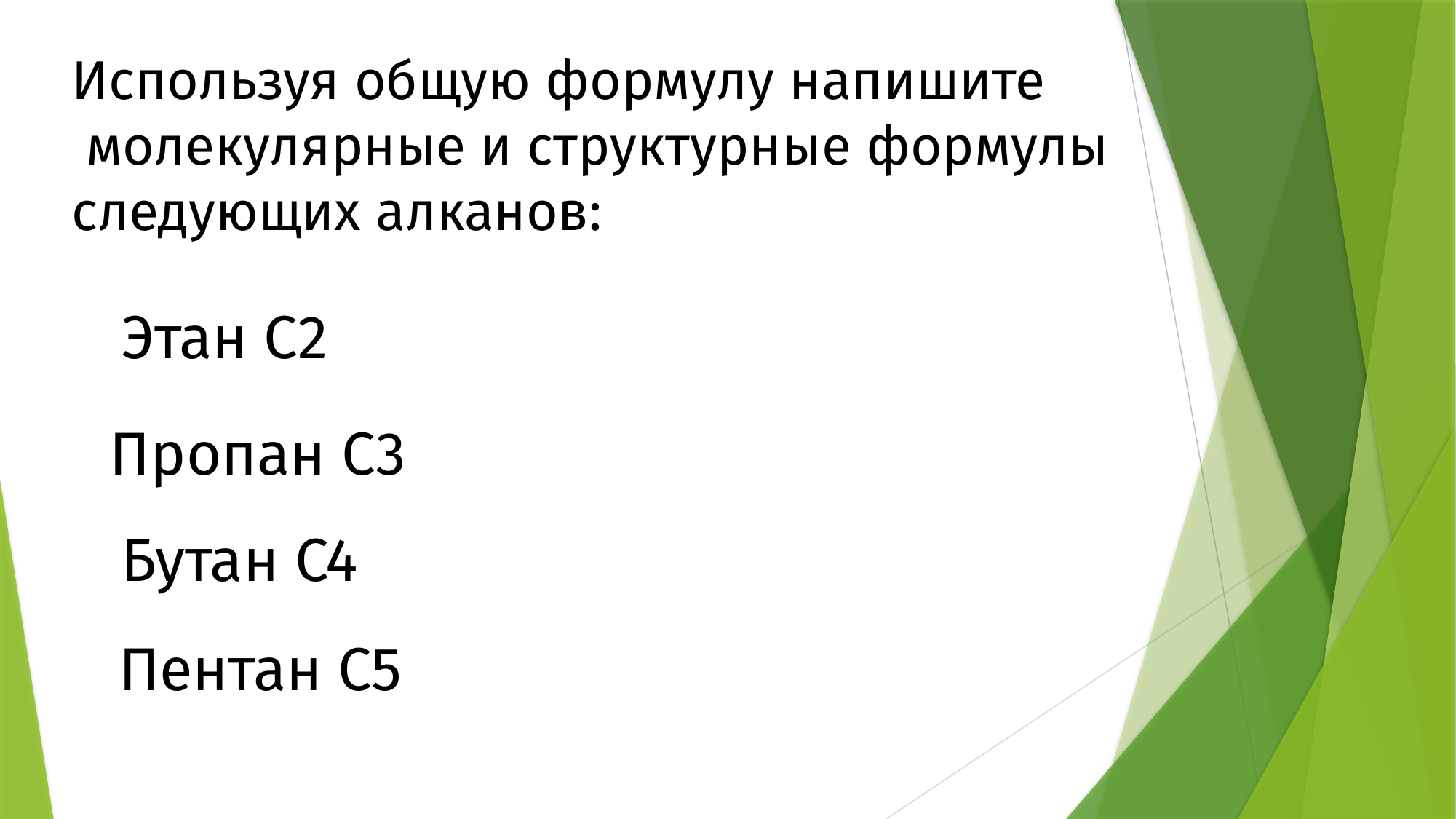

Используя общую формулу напишите
 молекулярные и структурные формулы
следующих алканов:
Этан С2
Пропан С3
Бутан С4
Пентан С5